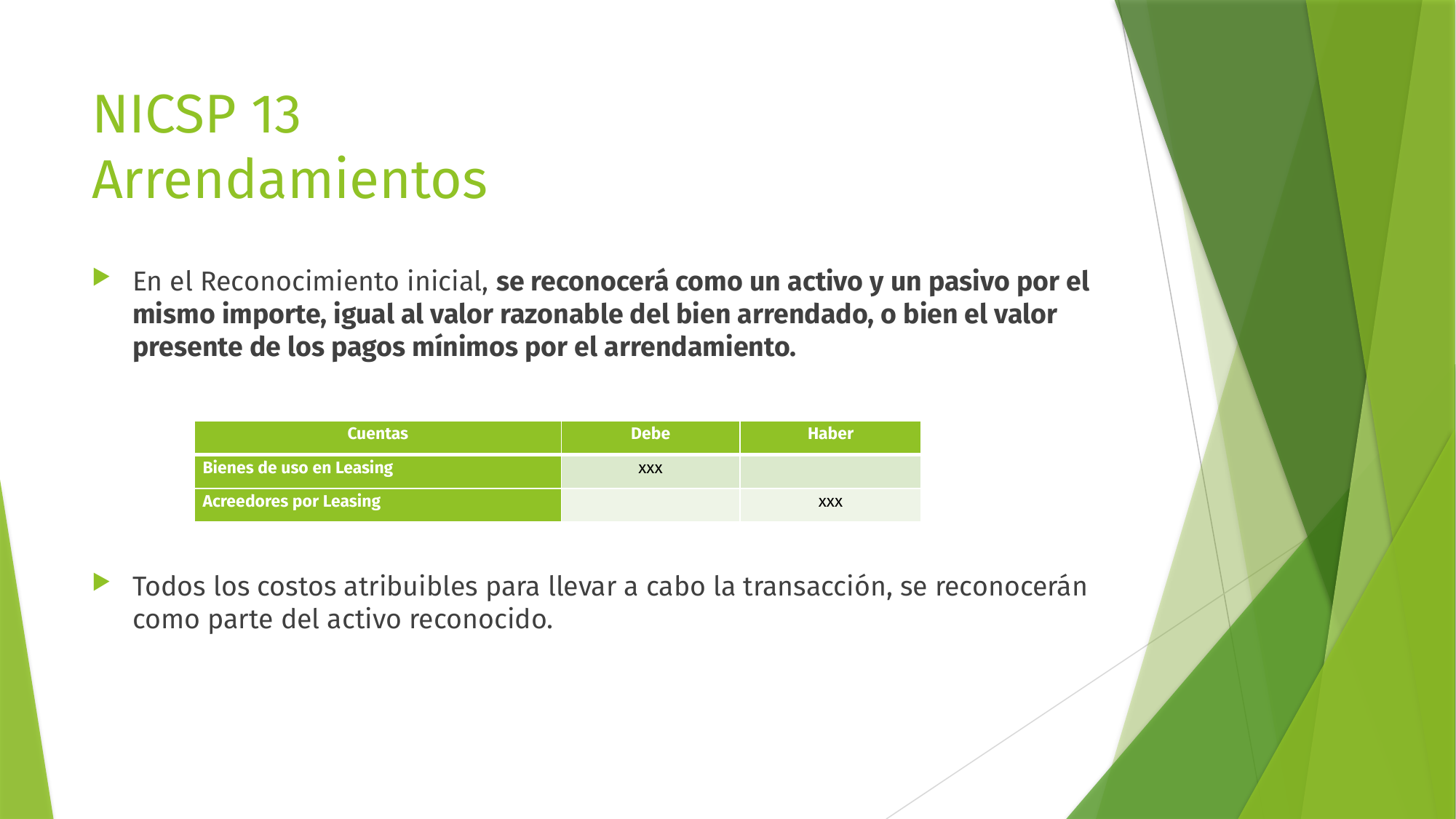

# NICSP 13 Arrendamientos
En el Reconocimiento inicial, se reconocerá como un activo y un pasivo por el mismo importe, igual al valor razonable del bien arrendado, o bien el valor presente de los pagos mínimos por el arrendamiento.

Todos los costos atribuibles para llevar a cabo la transacción, se reconocerán como parte del activo reconocido.

| Cuentas | Debe | Haber |
| --- | --- | --- |
| Bienes de uso en Leasing | xxx |  |
| Acreedores por Leasing |  | xxx |